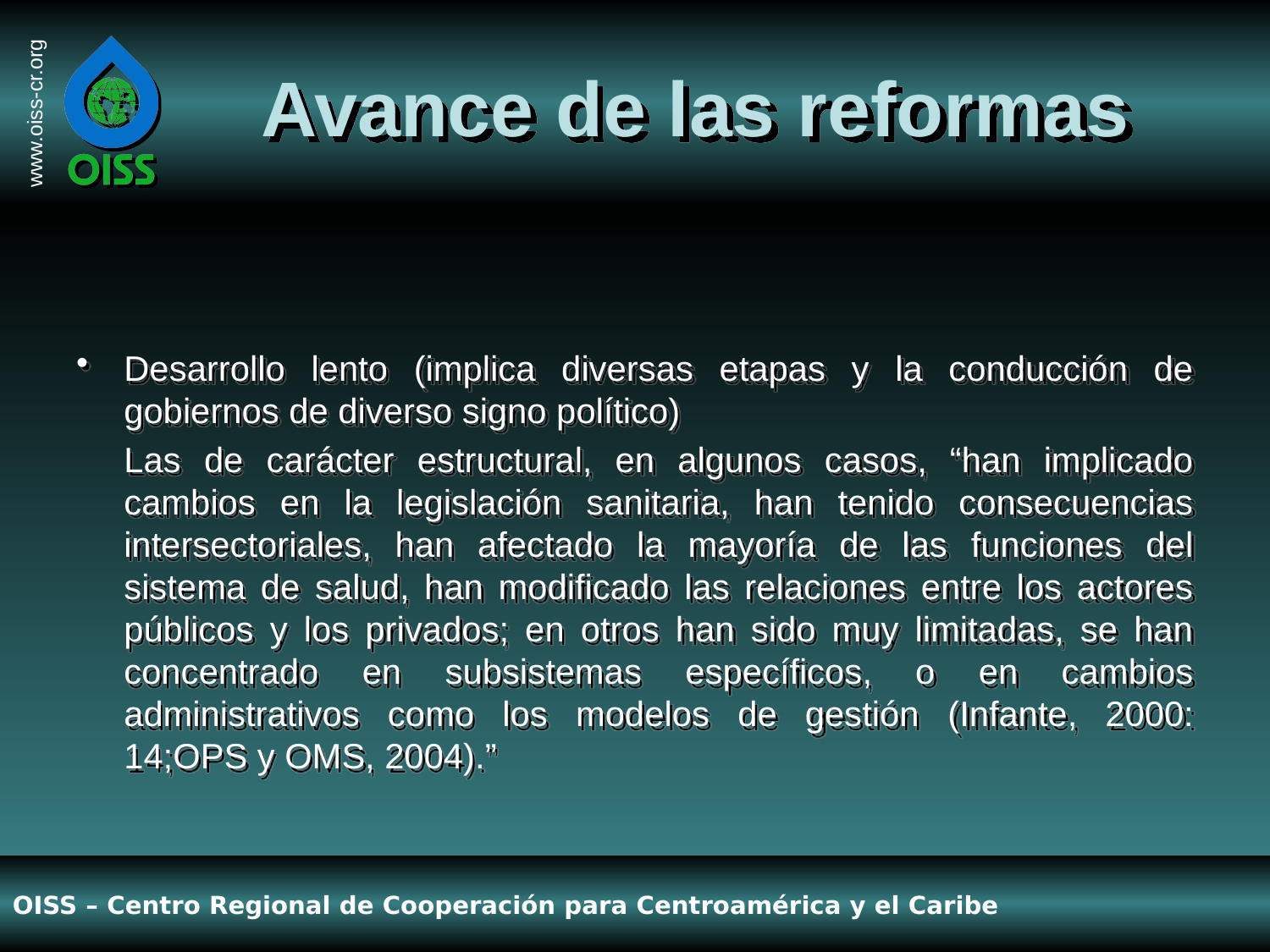

# Avance de las reformas

Desarrollo lento (implica diversas etapas y la conducción de gobiernos de diverso signo político)
	Las de carácter estructural, en algunos casos, “han implicado cambios en la legislación sanitaria, han tenido consecuencias intersectoriales, han afectado la mayoría de las funciones del sistema de salud, han modificado las relaciones entre los actores públicos y los privados; en otros han sido muy limitadas, se han concentrado en subsistemas específicos, o en cambios administrativos como los modelos de gestión (Infante, 2000: 14;OPS y OMS, 2004).”